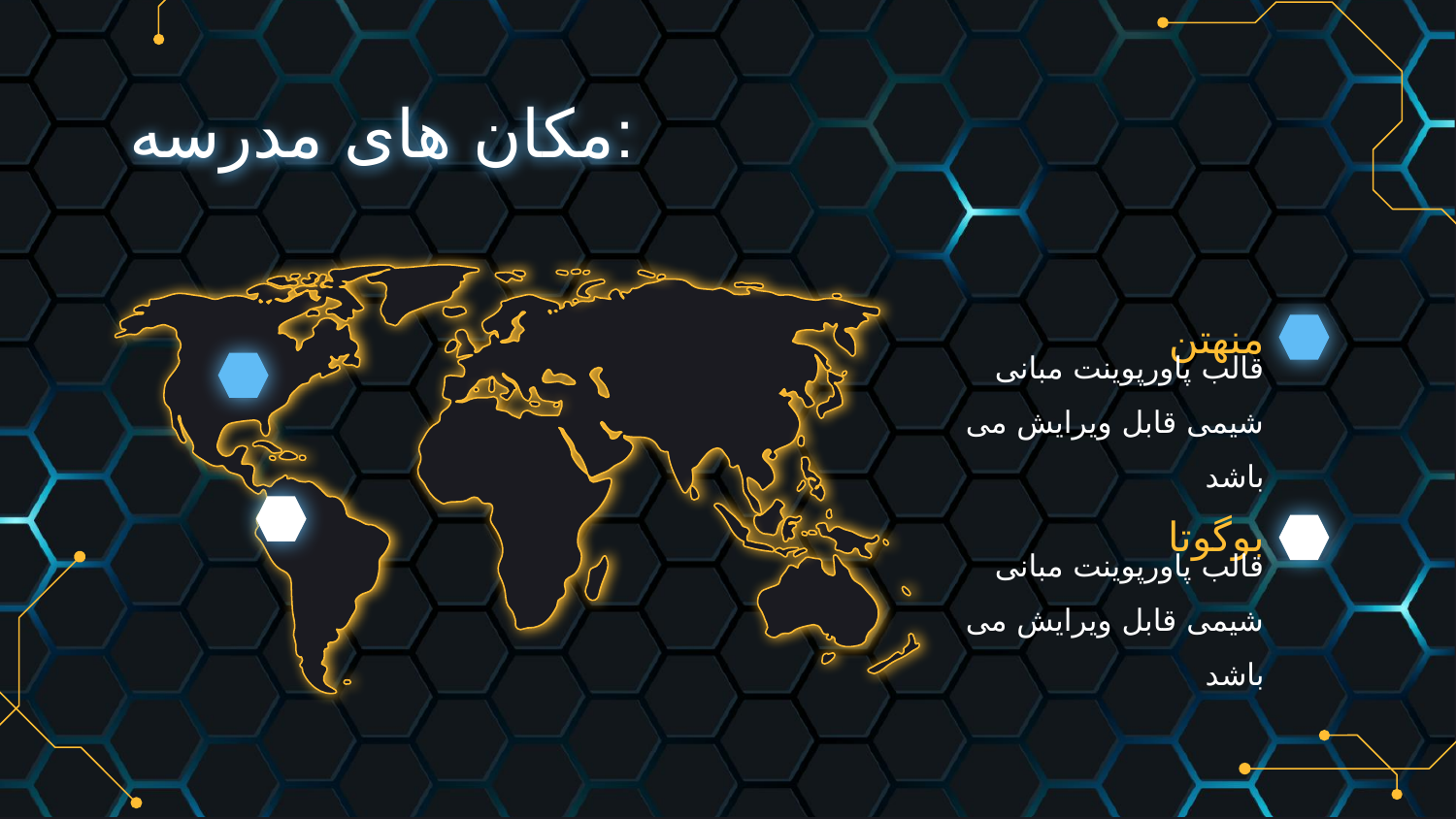

# مکان های مدرسه:

منهتن

قالب پاورپوینت مبانی شیمی قابل ویرایش می باشد
بوگوتا

قالب پاورپوینت مبانی شیمی قابل ویرایش می باشد